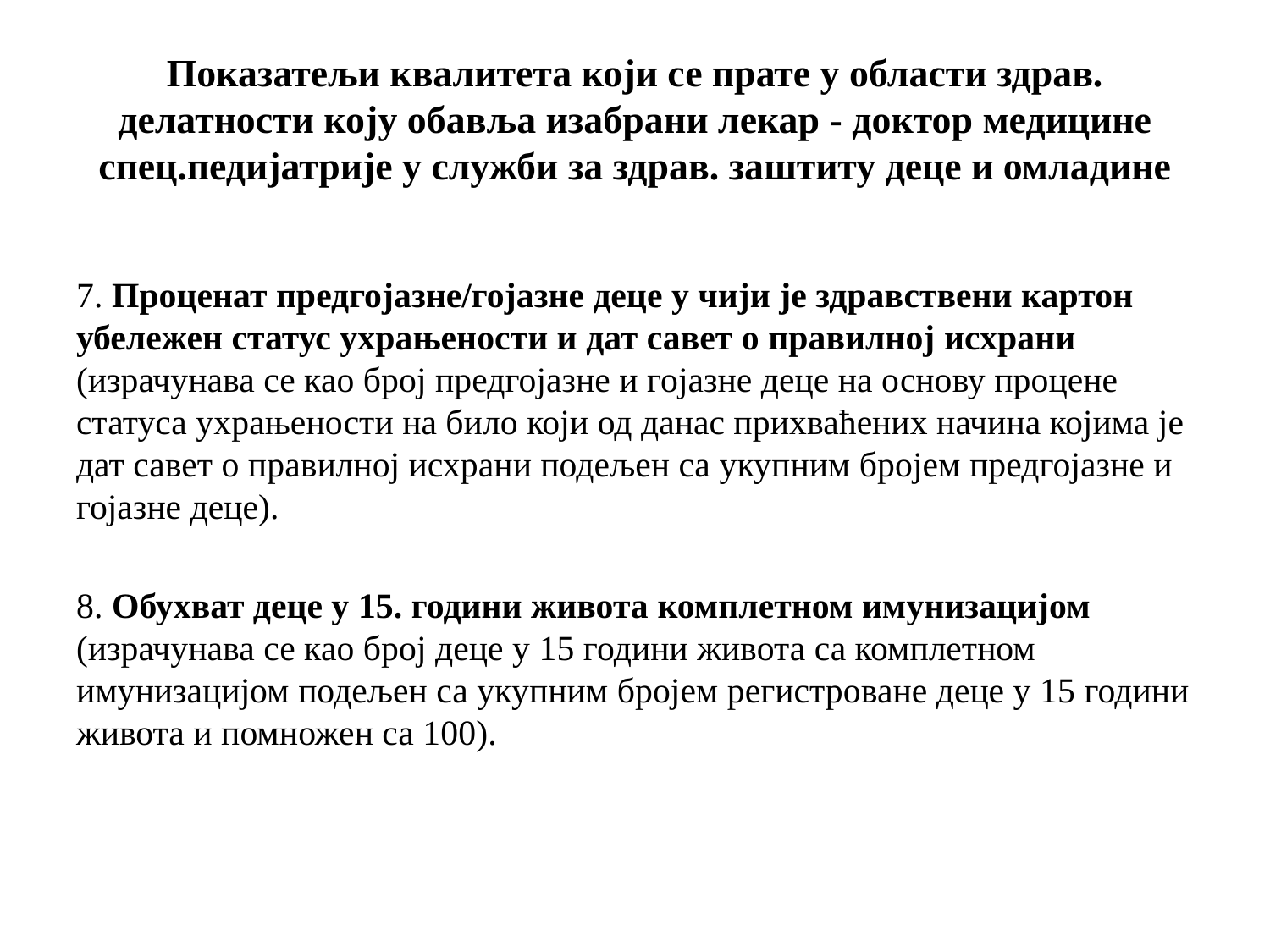

# Показатељи квалитета који се прате у области здрав. делатности коју обавља изабрани лекар - доктор медицине спец.педијатрије у служби за здрав. заштиту деце и омладине
7. Проценат предгојазне/гојазне деце у чији је здравствени картон убележен статус ухрањености и дат савет о правилној исхрани (израчунава се као број предгојазне и гојазне деце на основу процене статуса ухрањености на било који од данас прихваћених начина којима је дат савет о правилној исхрани подељен са укупним бројем предгојазне и гојазне деце).

8. Обухват деце у 15. години живота комплетном имунизацијом (израчунава се као број деце у 15 години живота са комплетном имунизацијом подељен са укупним бројем регистроване деце у 15 години живота и помножен са 100).